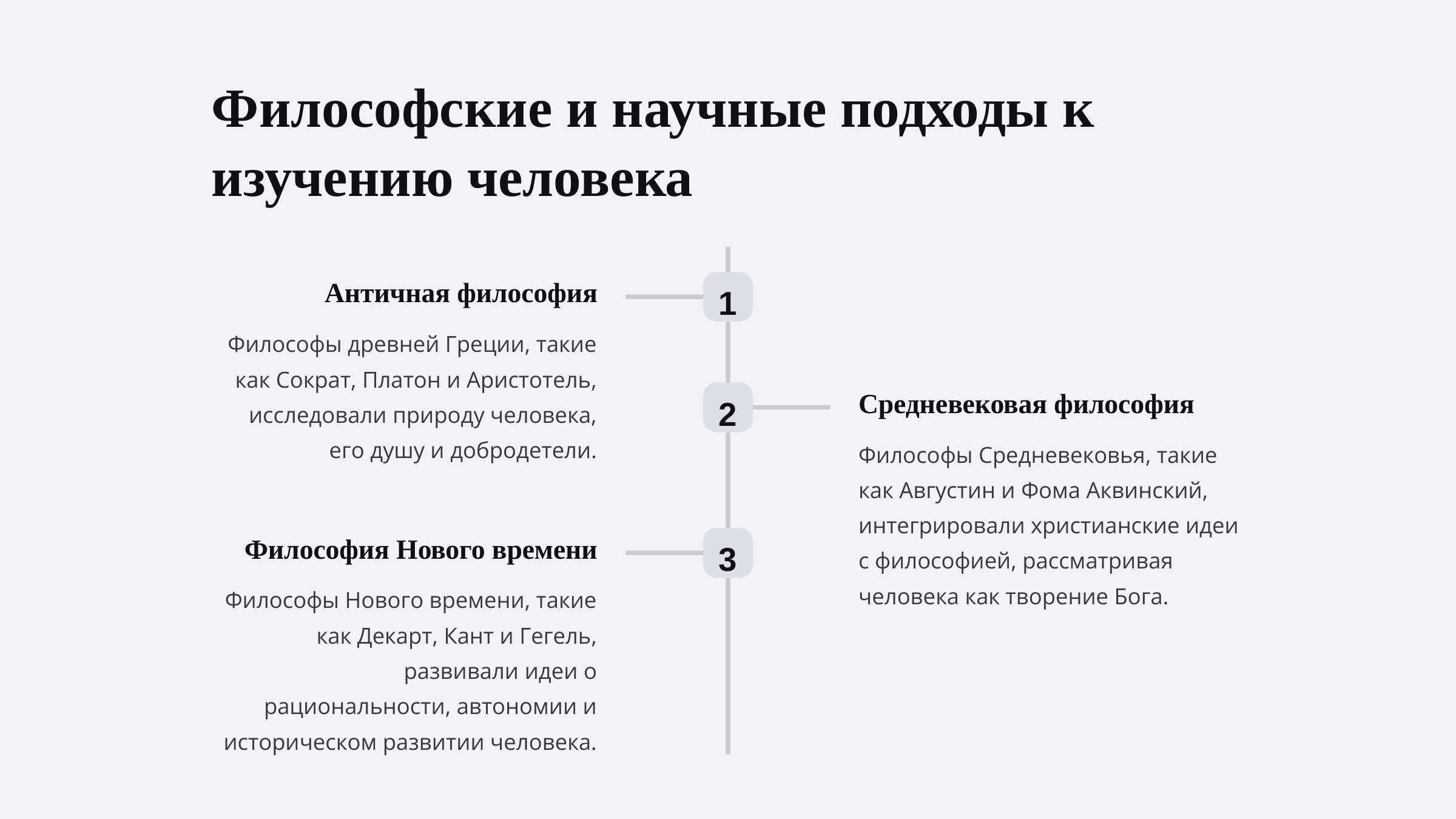

Философские и научные подходы к изучению человека

Античная философия

1

Философы древней Греции, такие как Сократ, Платон и Аристотель, исследовали природу человека, его душу и добродетели.
Средневековая философия

2

Философы Средневековья, такие как Августин и Фома Аквинский, интегрировали христианские идеи с философией, рассматривая человека как творение Бога.
Философия Нового времени

3

Философы Нового времени, такие как Декарт, Кант и Гегель, развивали идеи о рациональности, автономии и историческом развитии человека.